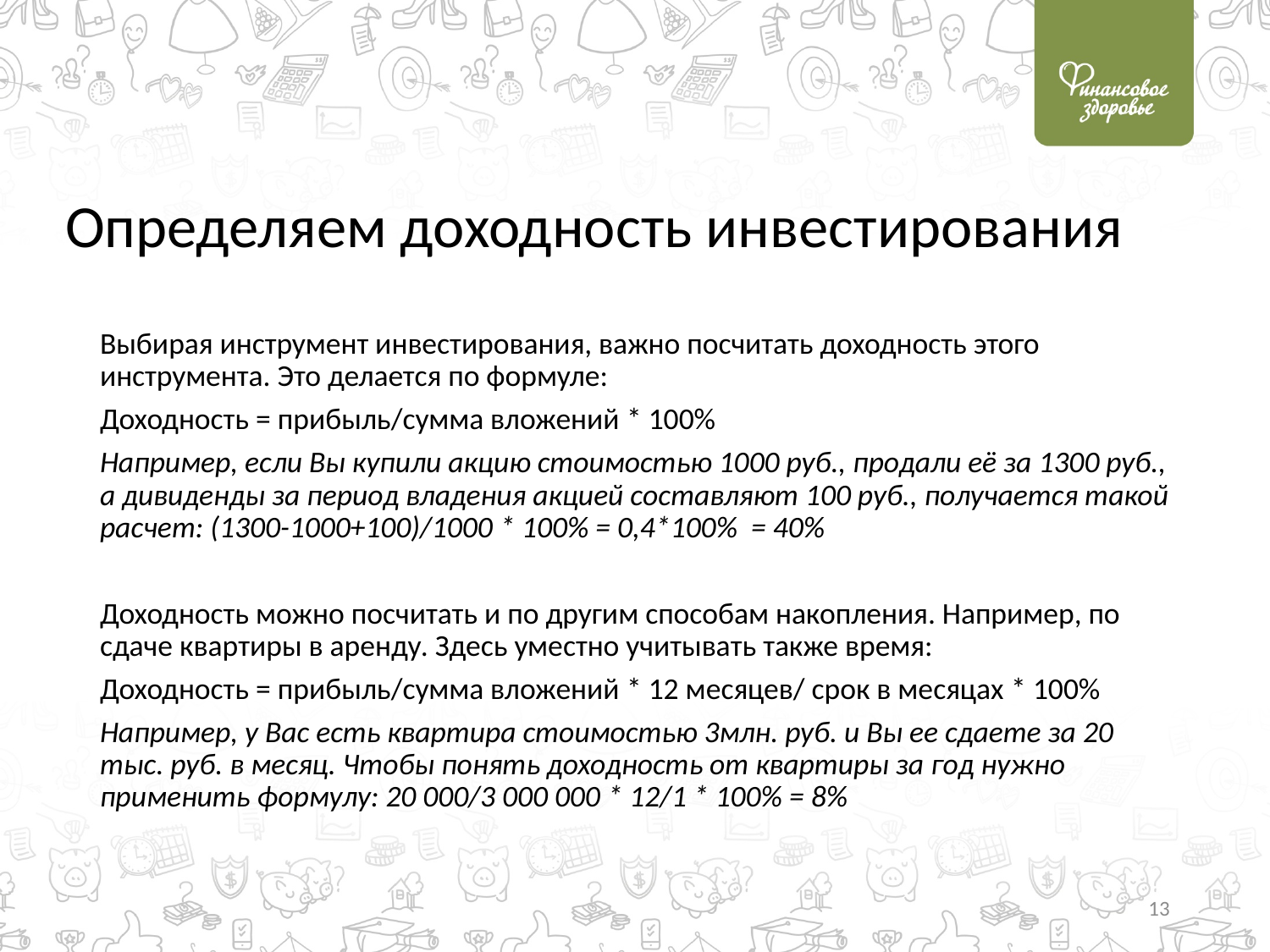

# Определяем доходность инвестирования
Выбирая инструмент инвестирования, важно посчитать доходность этого инструмента. Это делается по формуле:
Доходность = прибыль/сумма вложений * 100%
Например, если Вы купили акцию стоимостью 1000 руб., продали её за 1300 руб., а дивиденды за период владения акцией составляют 100 руб., получается такой расчет: (1300-1000+100)/1000 * 100% = 0,4*100%  = 40%

Доходность можно посчитать и по другим способам накопления. Например, по сдаче квартиры в аренду. Здесь уместно учитывать также время:
Доходность = прибыль/сумма вложений * 12 месяцев/ срок в месяцах * 100%
Например, у Вас есть квартира стоимостью 3млн. руб. и Вы ее сдаете за 20 тыс. руб. в месяц. Чтобы понять доходность от квартиры за год нужно применить формулу: 20 000/3 000 000 * 12/1 * 100% = 8%
13